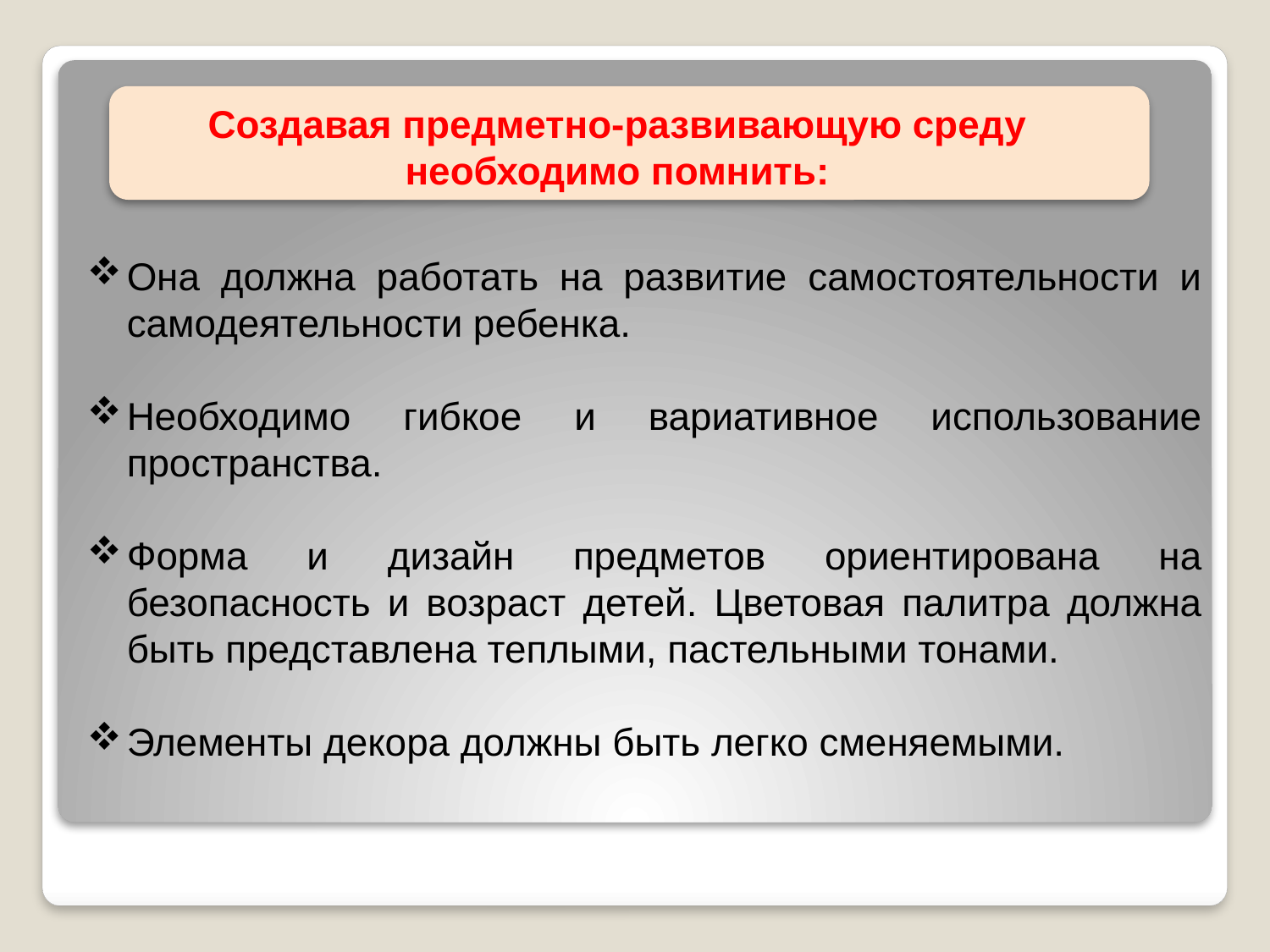

Создавая предметно-развивающую среду необходимо помнить:
Она должна работать на развитие самостоятельности и самодеятельности ребенка.

Необходимо гибкое и вариативное использование пространства.

Форма и дизайн предметов ориентирована на безопасность и возраст детей. Цветовая палитра должна быть представлена теплыми, пастельными тонами.

Элементы декора должны быть легко сменяемыми.